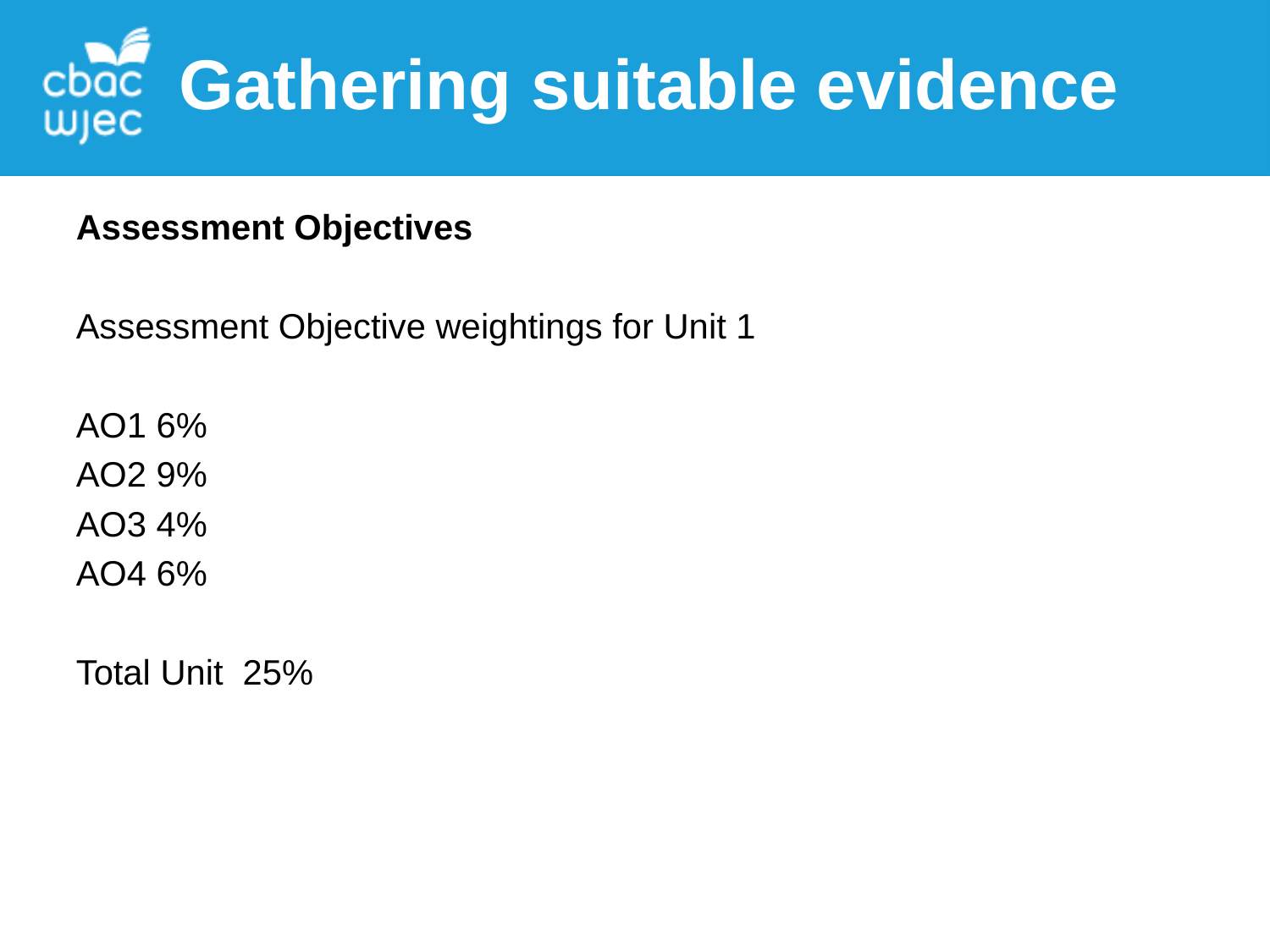

Gathering suitable evidence
Assessment Objectives

Assessment Objective weightings for Unit 1

AO1 6%
AO2 9%
AO3 4%
AO4 6%

Total Unit  25%